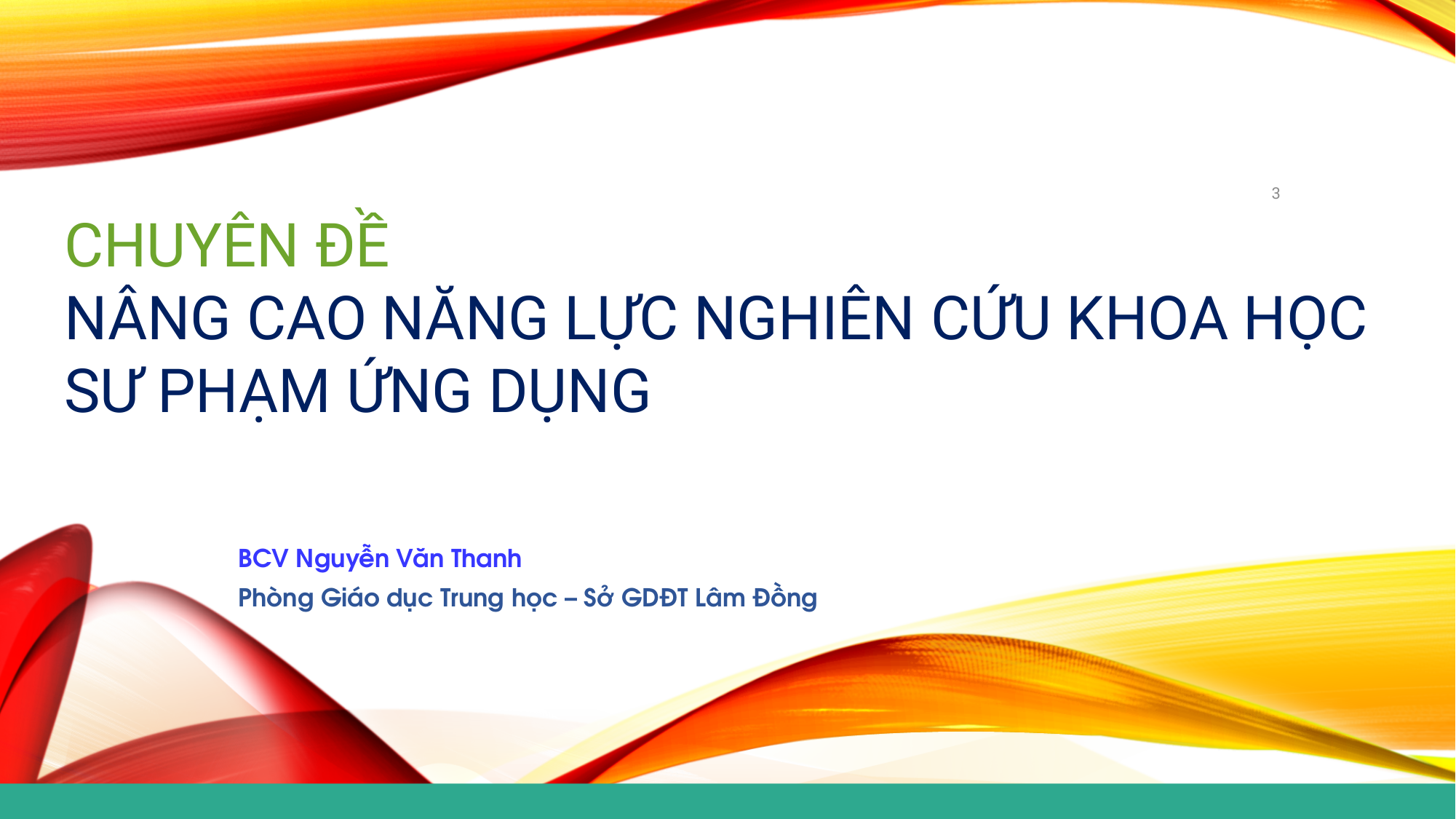

3
# Chuyên đề NÂNG CAO NĂNG LỰC NGHIÊN CỨU KHOA HỌC SƯ PHẠM ỨNG DỤNG
BCV Nguyễn Văn Thanh
Phòng Giáo dục Trung học – Sở GDĐT Lâm Đồng